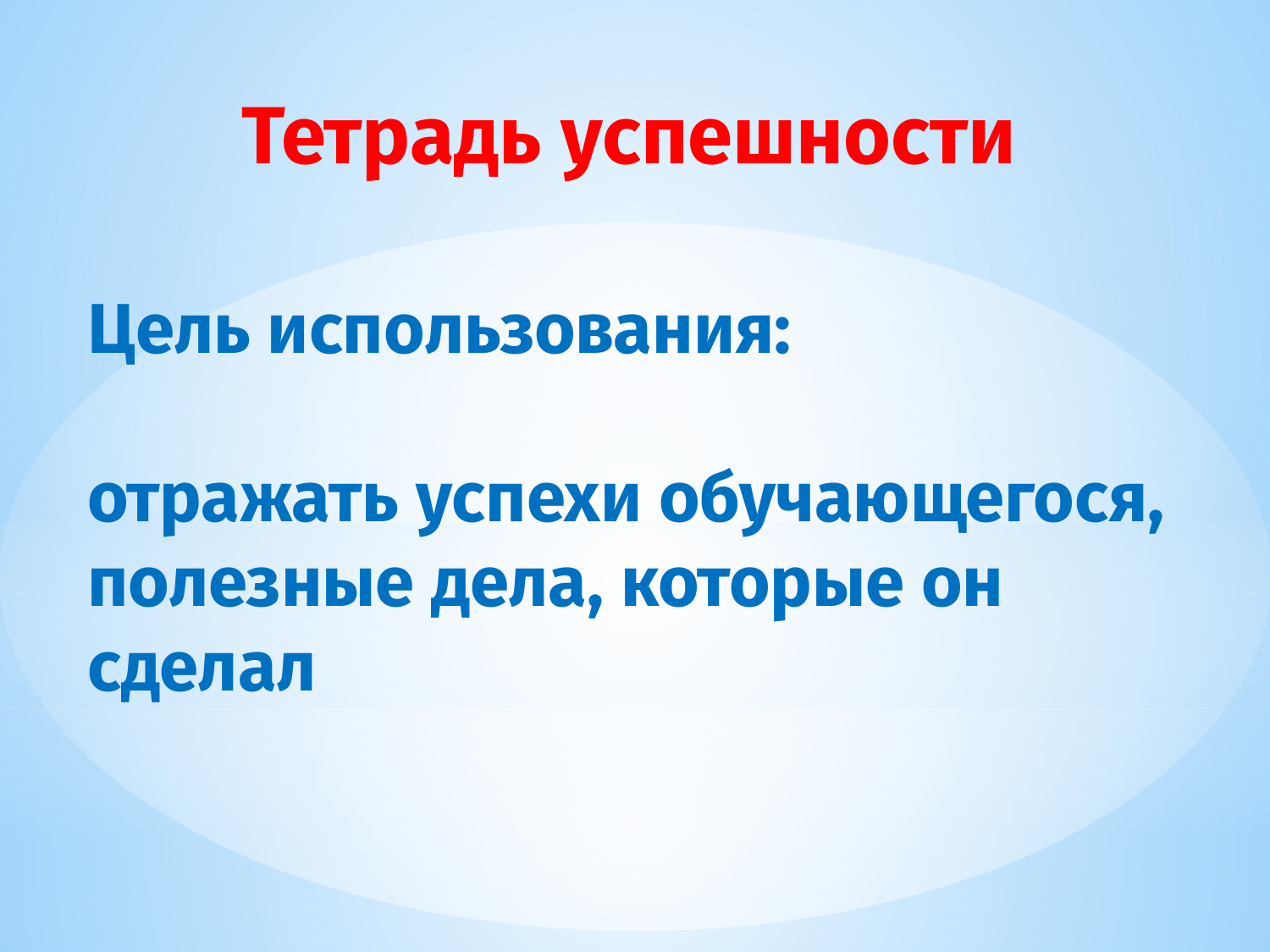

# Тетрадь успешности
Цель использования:

отражать успехи обучающегося, полезные дела, которые он сделал